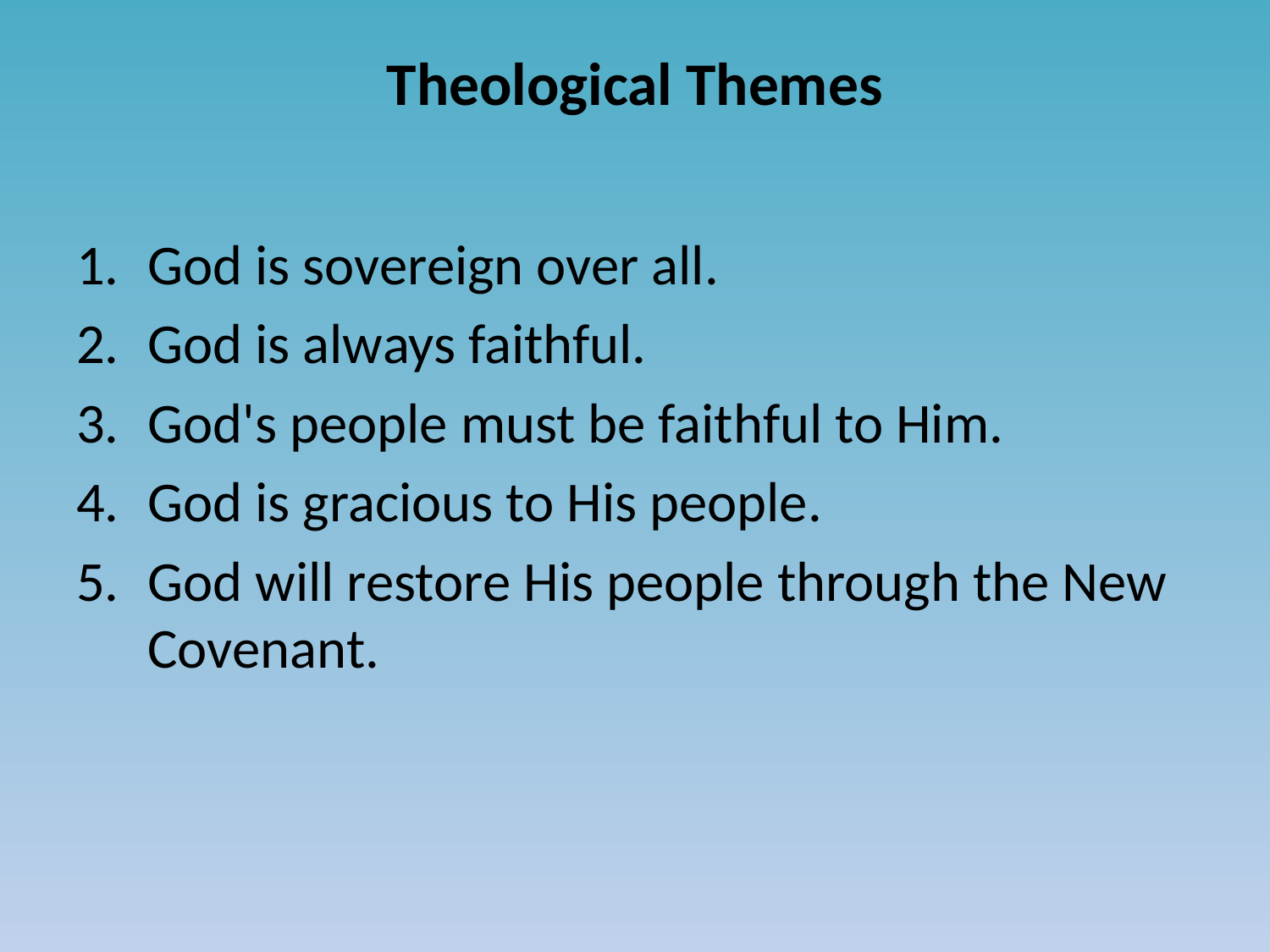

# Theological Themes
God is sovereign over all.
God is always faithful.
God's people must be faithful to Him.
God is gracious to His people.
God will restore His people through the New Covenant.